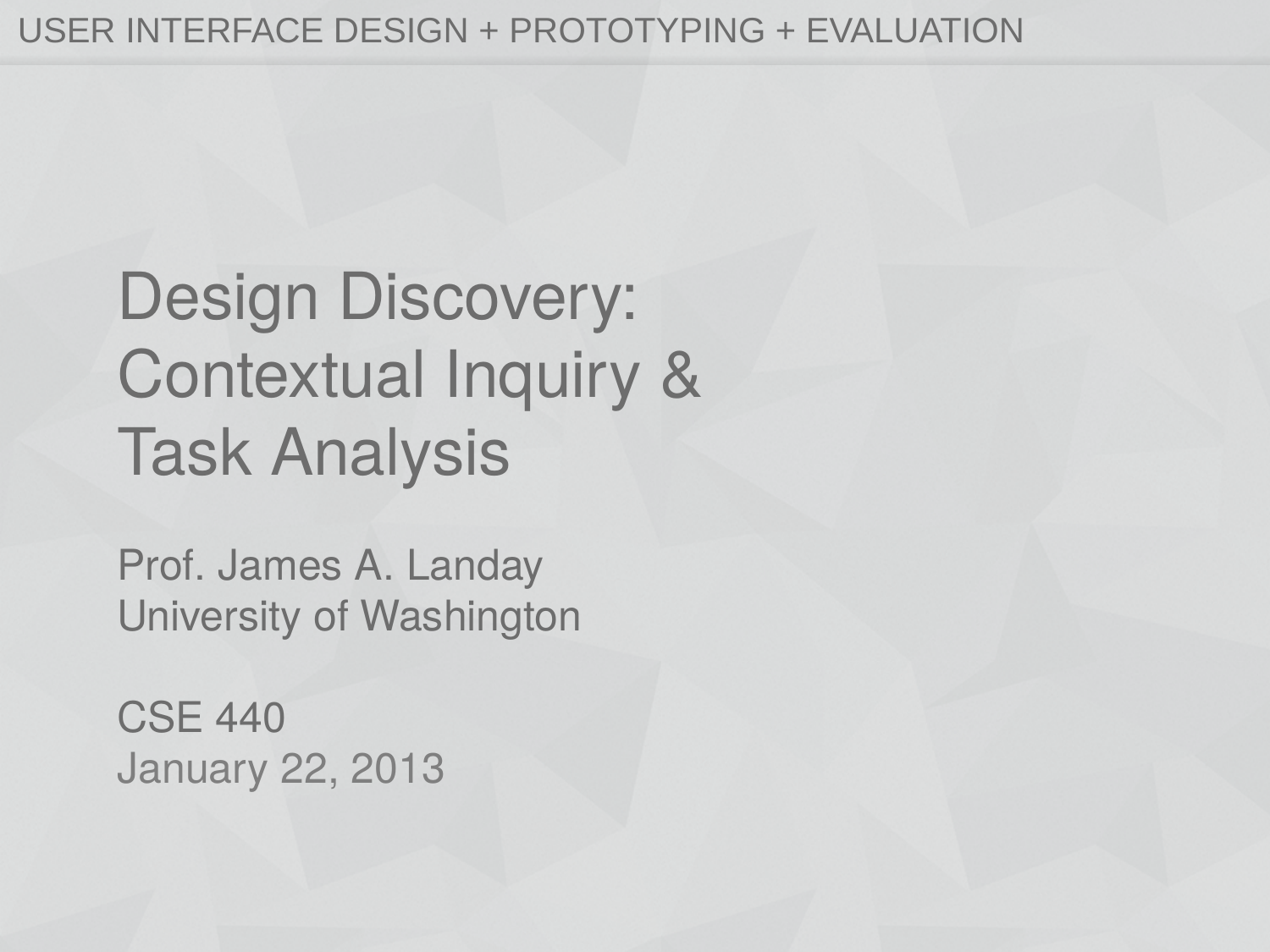

# Design Discovery: Contextual Inquiry & Task Analysis
January 22, 2013